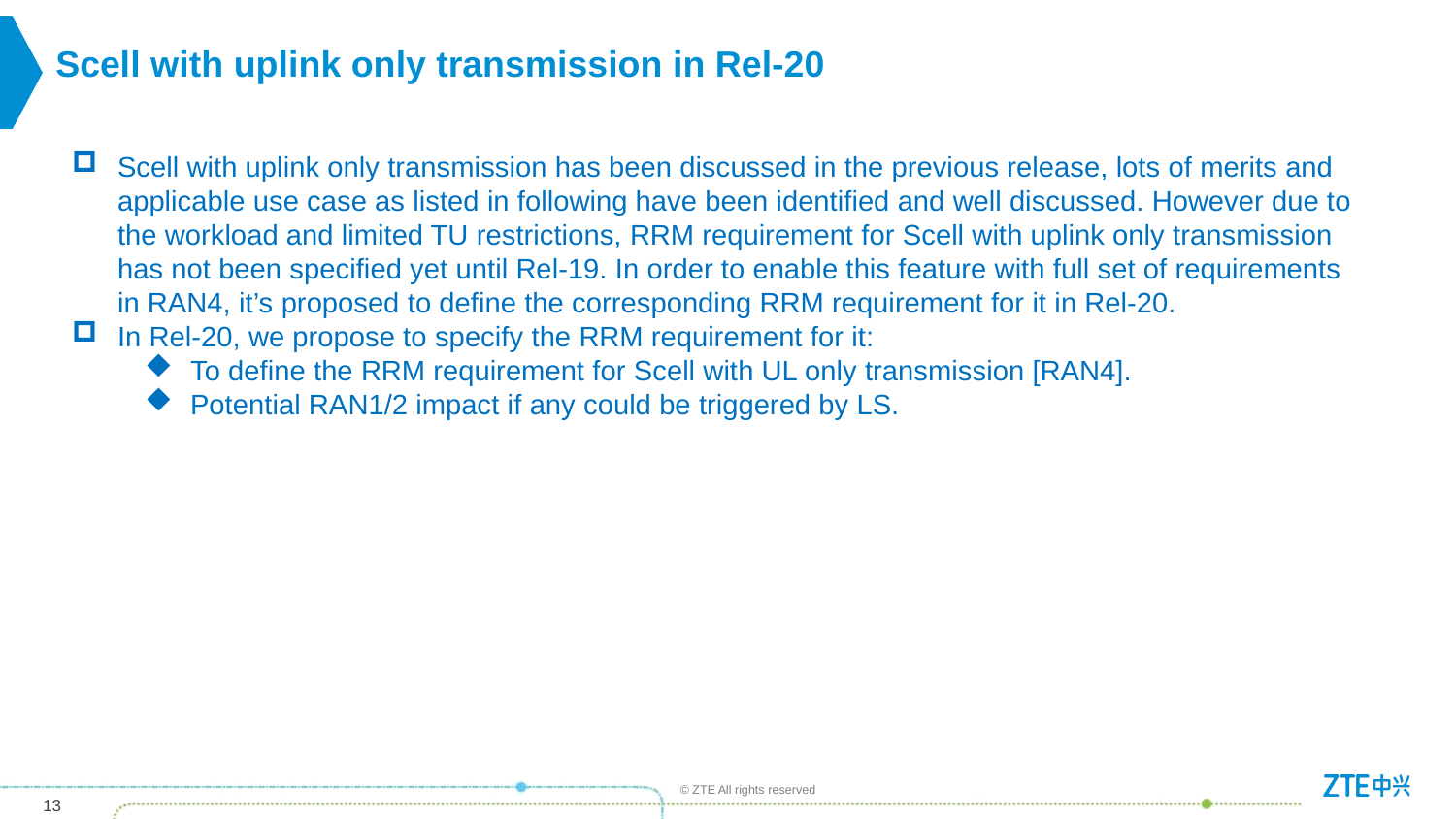

# Scell with uplink only transmission in Rel-20

Scell with uplink only transmission has been discussed in the previous release, lots of merits and applicable use case as listed in following have been identified and well discussed. However due to the workload and limited TU restrictions, RRM requirement for Scell with uplink only transmission has not been specified yet until Rel-19. In order to enable this feature with full set of requirements in RAN4, it’s proposed to define the corresponding RRM requirement for it in Rel-20.
In Rel-20, we propose to specify the RRM requirement for it:
To define the RRM requirement for Scell with UL only transmission [RAN4].
Potential RAN1/2 impact if any could be triggered by LS.